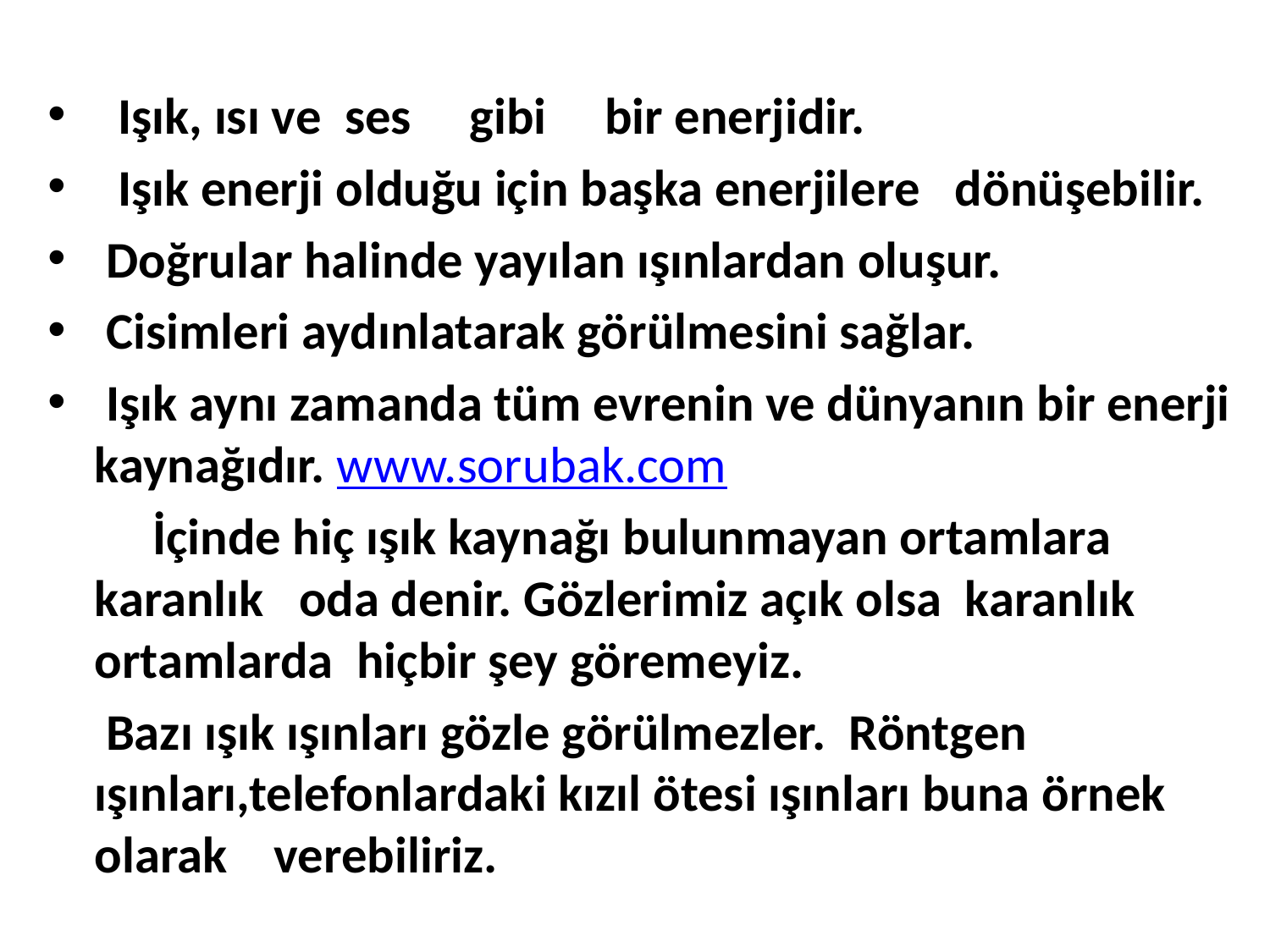

Işık, ısı ve  ses     gibi     bir enerjidir.
  Işık enerji olduğu için başka enerjilere   dönüşebilir.
 Doğrular halinde yayılan ışınlardan oluşur.
 Cisimleri aydınlatarak görülmesini sağlar.
 Işık aynı zamanda tüm evrenin ve dünyanın bir enerji kaynağıdır. www.sorubak.com
         İçinde hiç ışık kaynağı bulunmayan ortamlara karanlık   oda denir. Gözlerimiz açık olsa  karanlık ortamlarda  hiçbir şey göremeyiz.
     Bazı ışık ışınları gözle görülmezler.  Röntgen ışınları,telefonlardaki kızıl ötesi ışınları buna örnek olarak    verebiliriz.